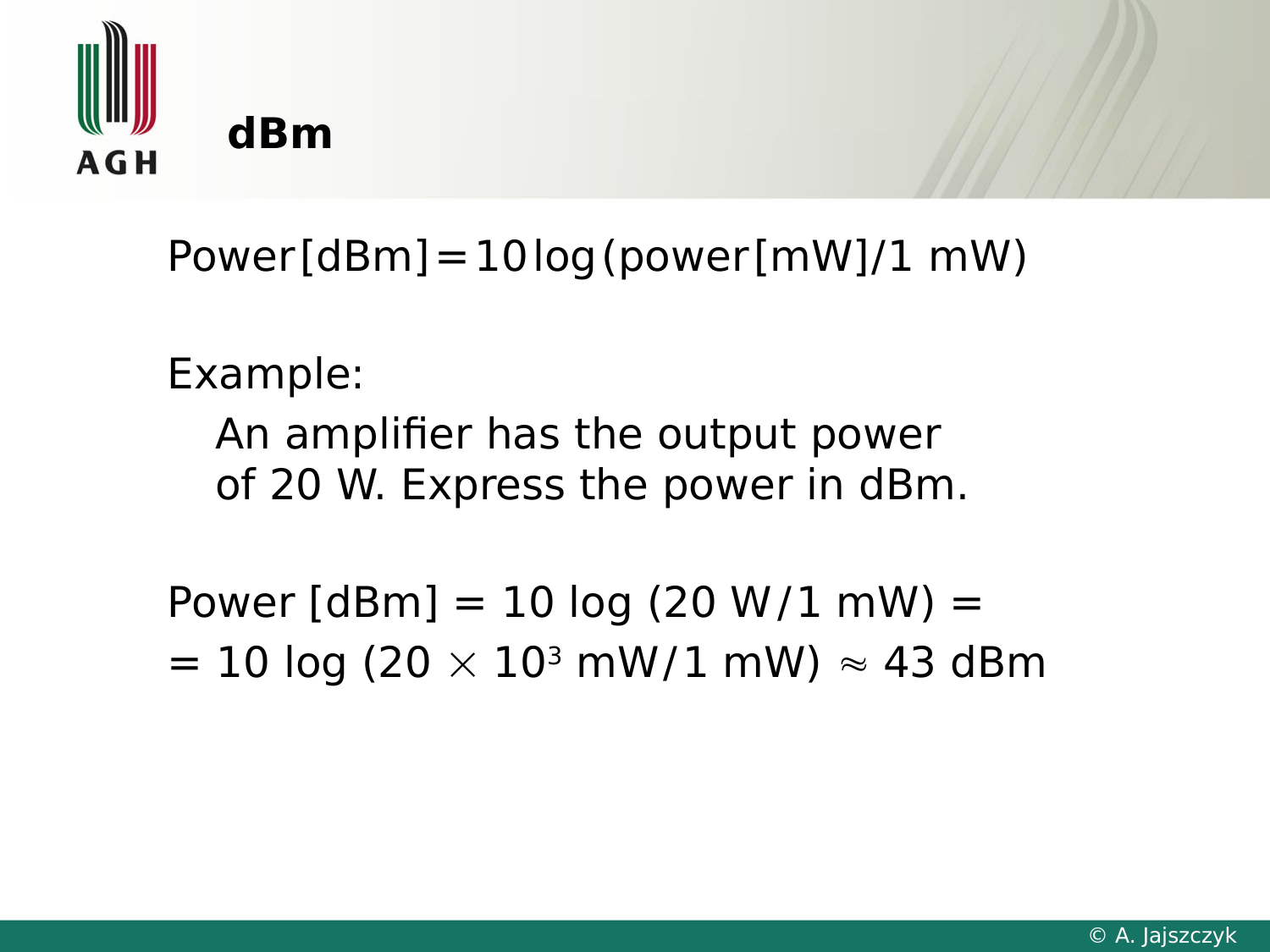

# dBm
Power [dBm] = 10 log (power [mW] / 1 mW)

Example:
	An amplifier has the output power
of 20 W. Express the power in dBm.

Power [dBm] = 10 log (20 W / 1 mW) =
= 10 log (20 × 103 mW / 1 mW) ≈ 43 dBm